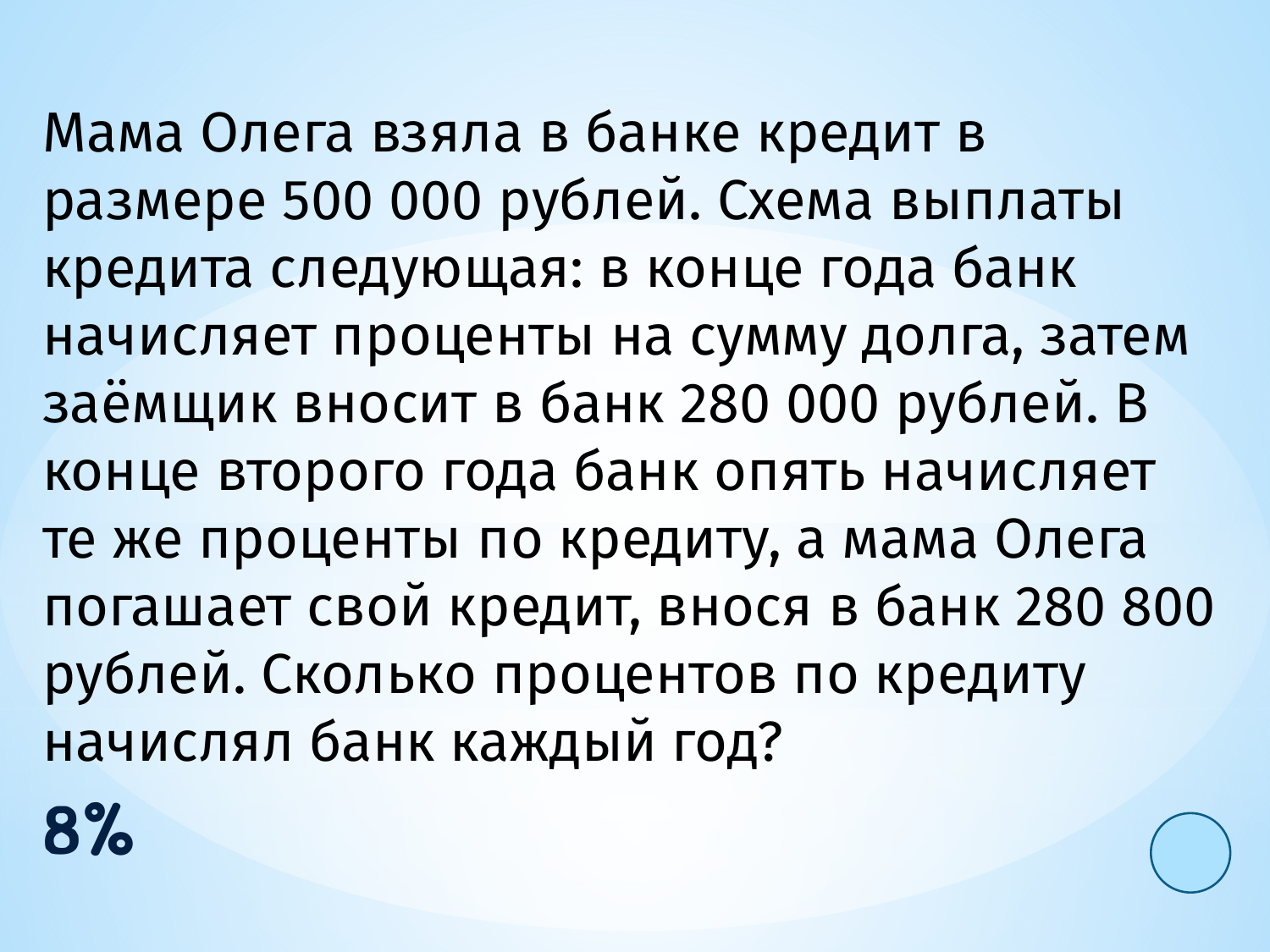

Мама Олега взяла в банке кредит в размере 500 000 рублей. Схема выплаты кредита следующая: в конце года банк начисляет проценты на сумму долга, затем заёмщик вносит в банк 280 000 рублей. В конце второго года банк опять начисляет те же проценты по кредиту, а мама Олега погашает свой кредит, внося в банк 280 800 рублей. Сколько процентов по кредиту начислял банк каждый год?
8%